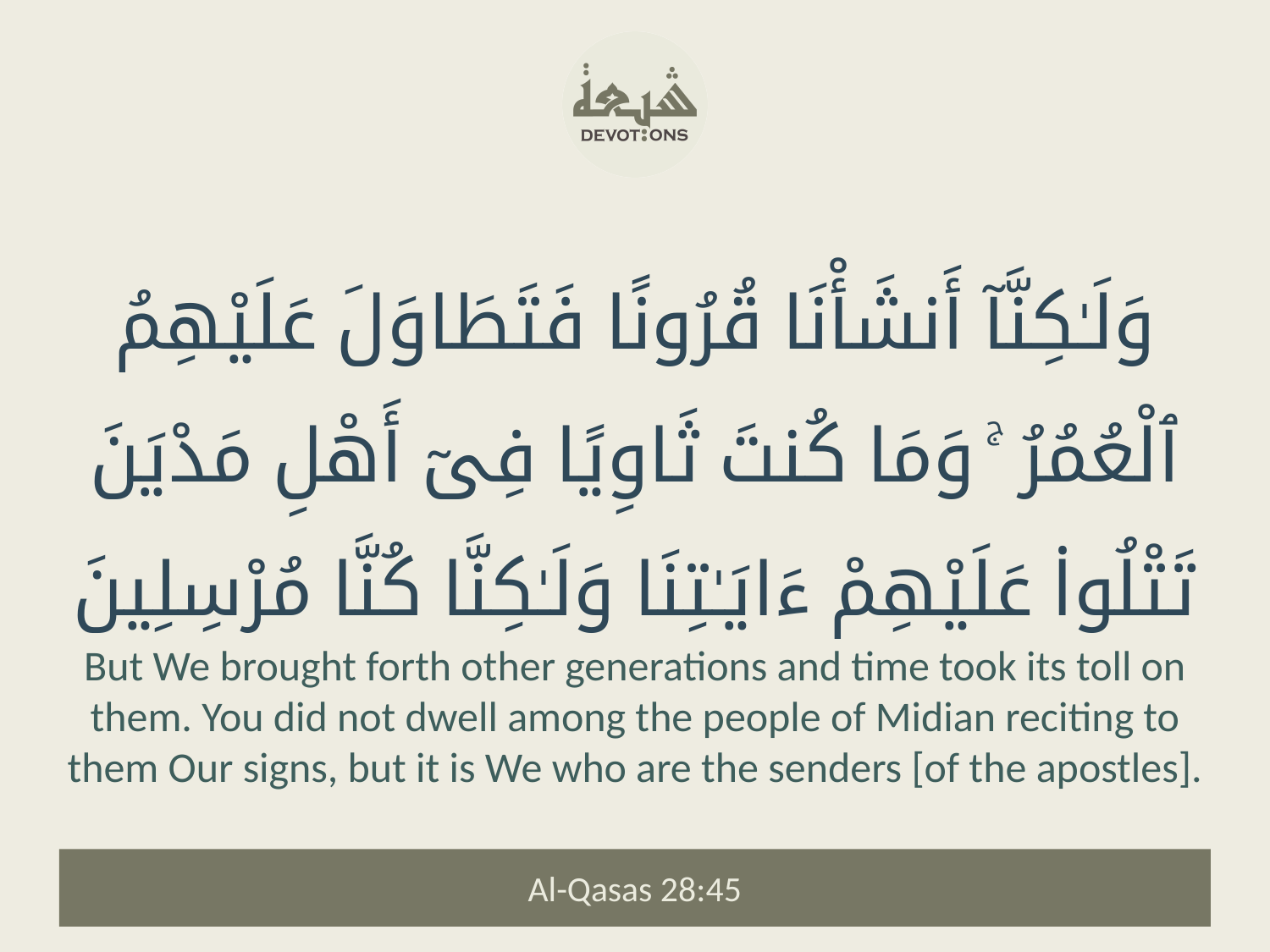

وَلَـٰكِنَّآ أَنشَأْنَا قُرُونًا فَتَطَاوَلَ عَلَيْهِمُ ٱلْعُمُرُ ۚ وَمَا كُنتَ ثَاوِيًا فِىٓ أَهْلِ مَدْيَنَ تَتْلُوا۟ عَلَيْهِمْ ءَايَـٰتِنَا وَلَـٰكِنَّا كُنَّا مُرْسِلِينَ
But We brought forth other generations and time took its toll on them. You did not dwell among the people of Midian reciting to them Our signs, but it is We who are the senders [of the apostles].
Al-Qasas 28:45